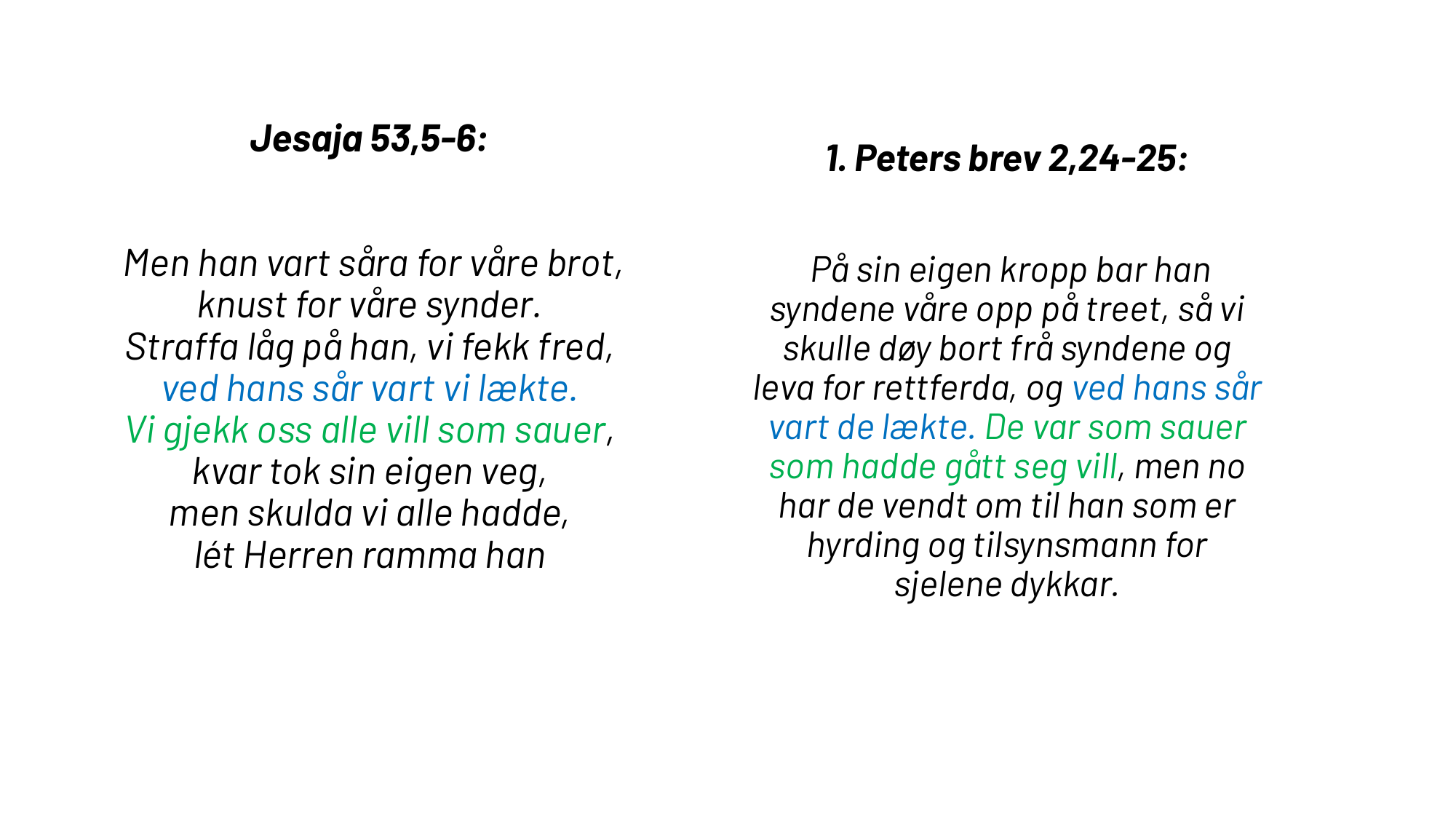

1. Peters brev 2,24-25:

 På sin eigen kropp bar han syndene våre opp på treet, så vi skulle døy bort frå syndene og leva for rettferda, og ved hans sår vart de lækte. De var som sauer som hadde gått seg vill, men no har de vendt om til han som er hyrding og tilsynsmann for sjelene dykkar.
# Jesaja 53,5-6: Men han vart såra for våre brot, knust for våre synder. Straffa låg på han, vi fekk fred, ved hans sår vart vi lækte. Vi gjekk oss alle vill som sauer, kvar tok sin eigen veg, men skulda vi alle hadde, lét Herren ramma han